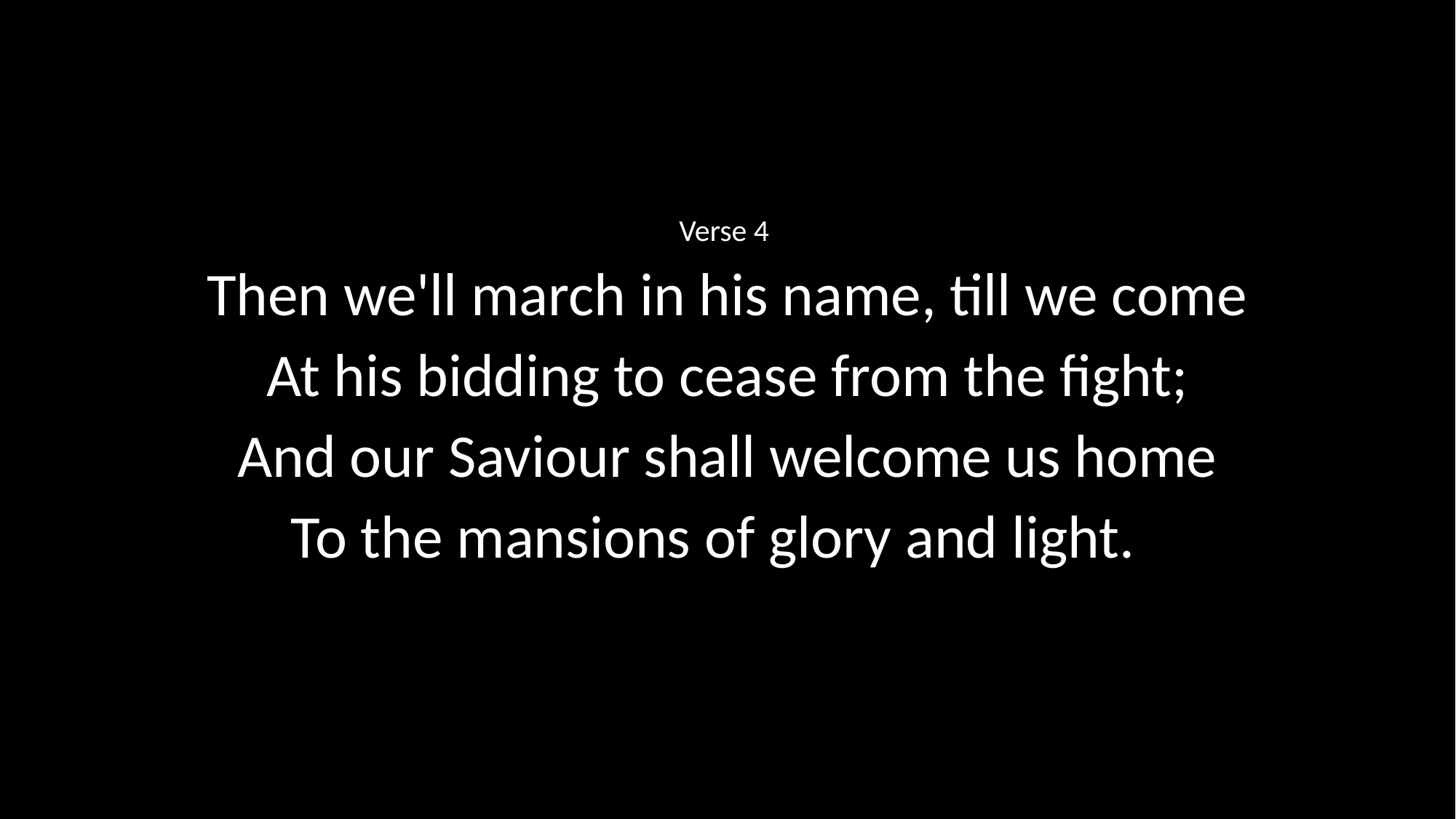

Verse 4
Then we'll march in his name, till we come
At his bidding to cease from the fight;
And our Saviour shall welcome us home
To the mansions of glory and light.